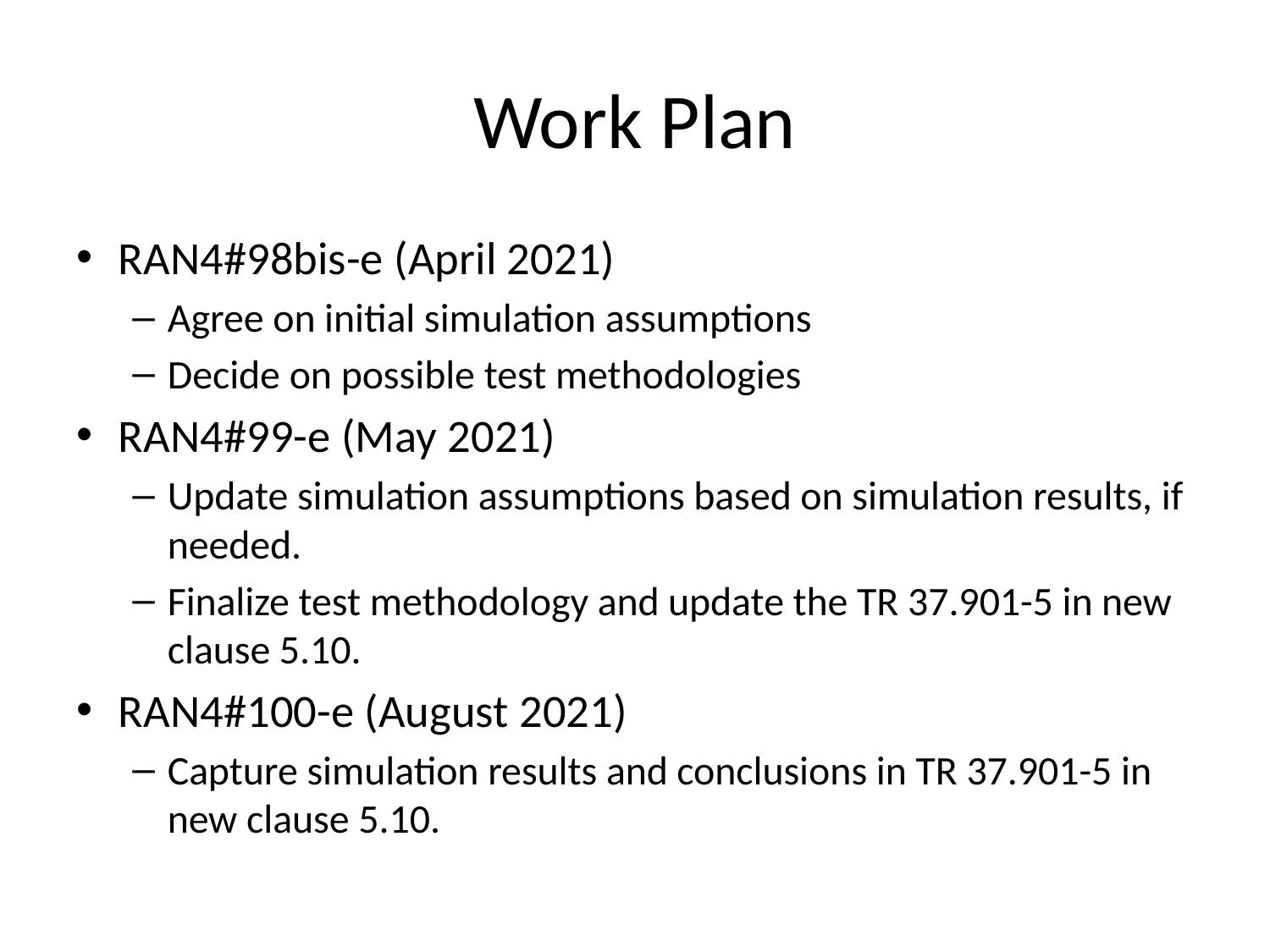

# Work Plan
RAN4#98bis-e (April 2021)
Agree on initial simulation assumptions
Decide on possible test methodologies
RAN4#99-e (May 2021)
Update simulation assumptions based on simulation results, if needed.
Finalize test methodology and update the TR 37.901-5 in new clause 5.10.
RAN4#100-e (August 2021)
Capture simulation results and conclusions in TR 37.901-5 in new clause 5.10.